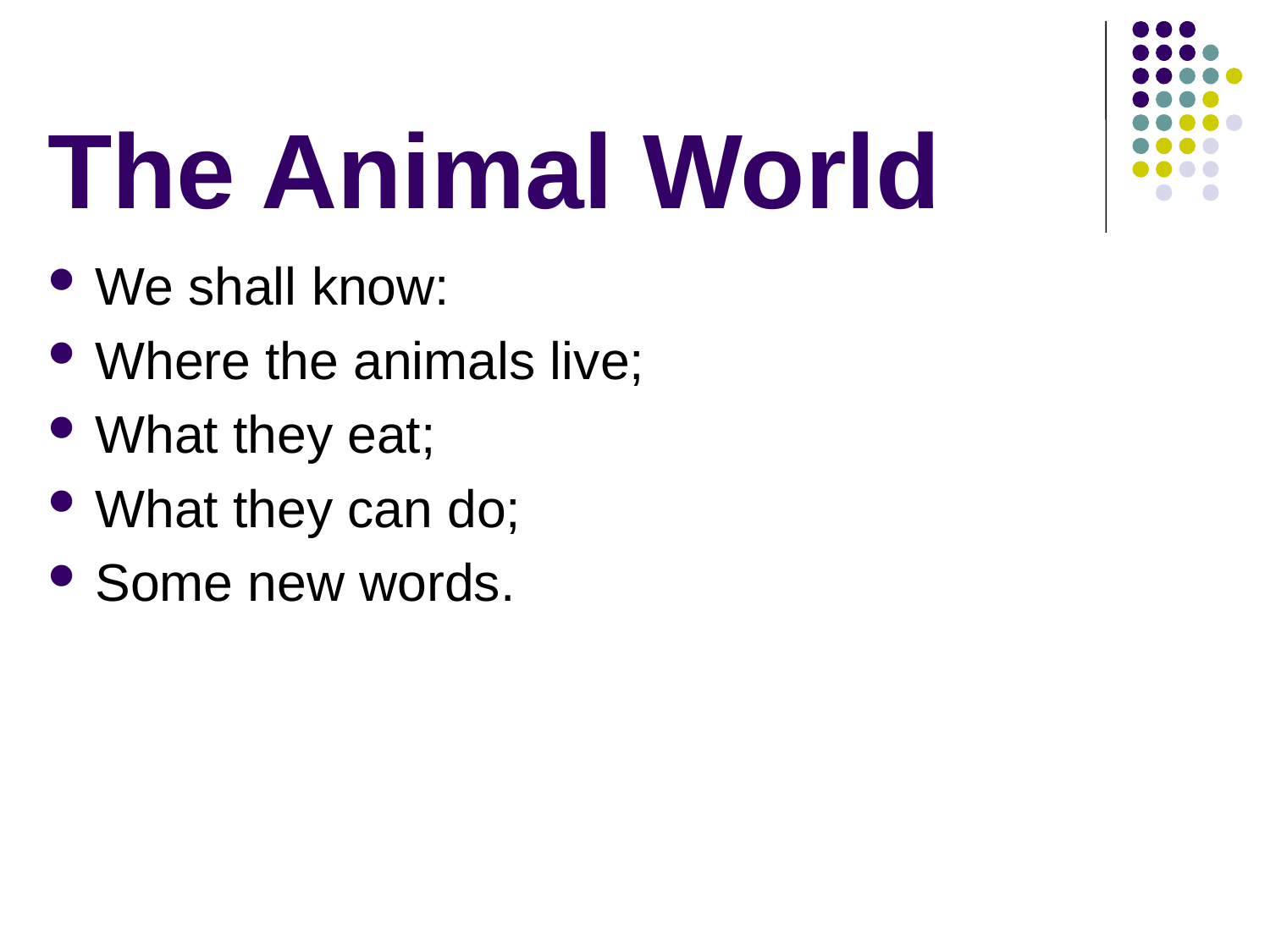

# The Animal World
We shall know:
Where the animals live;
What they eat;
What they can do;
Some new words.